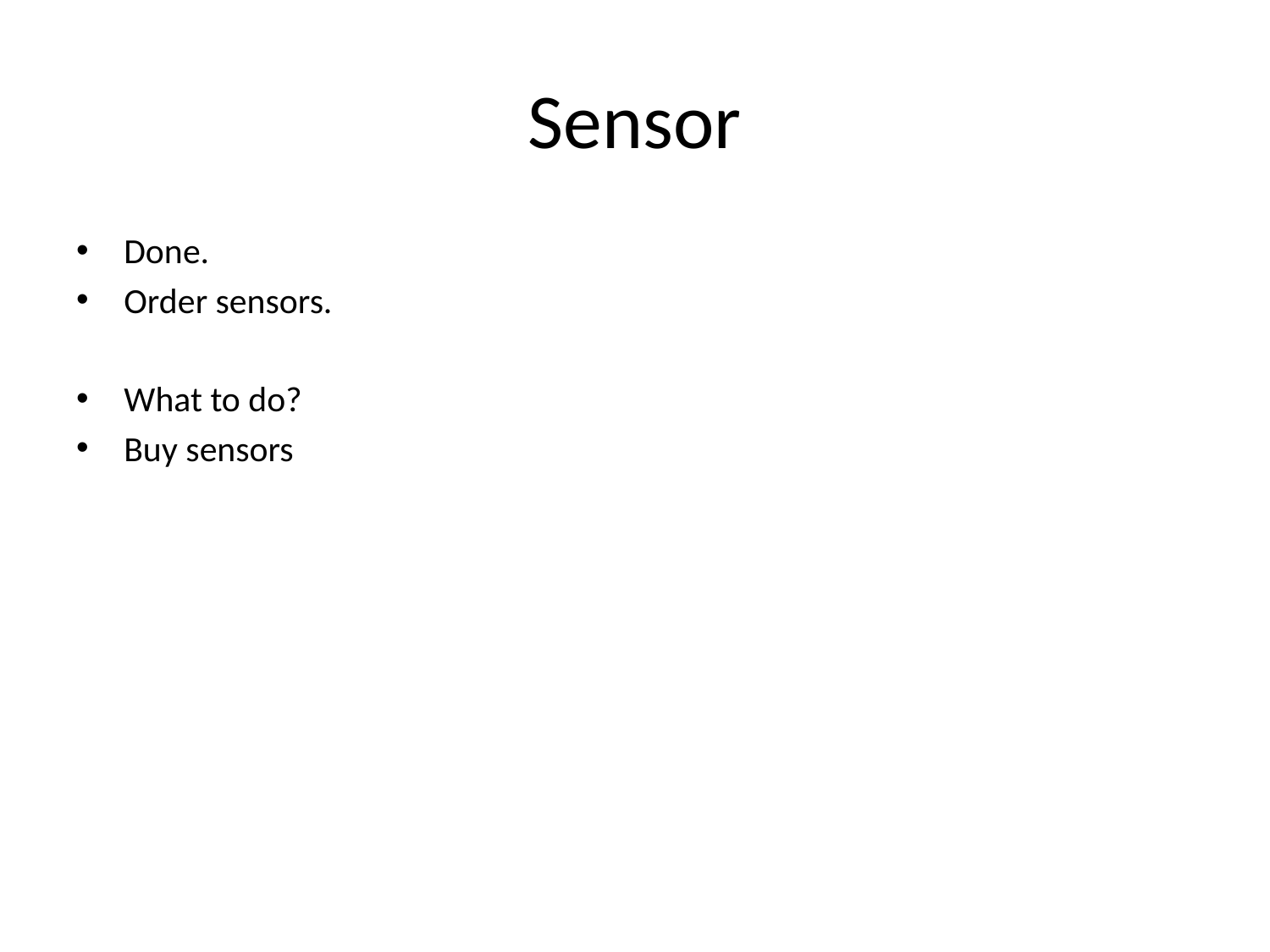

# Sensor
Done.
Order sensors.

What to do?
Buy sensors